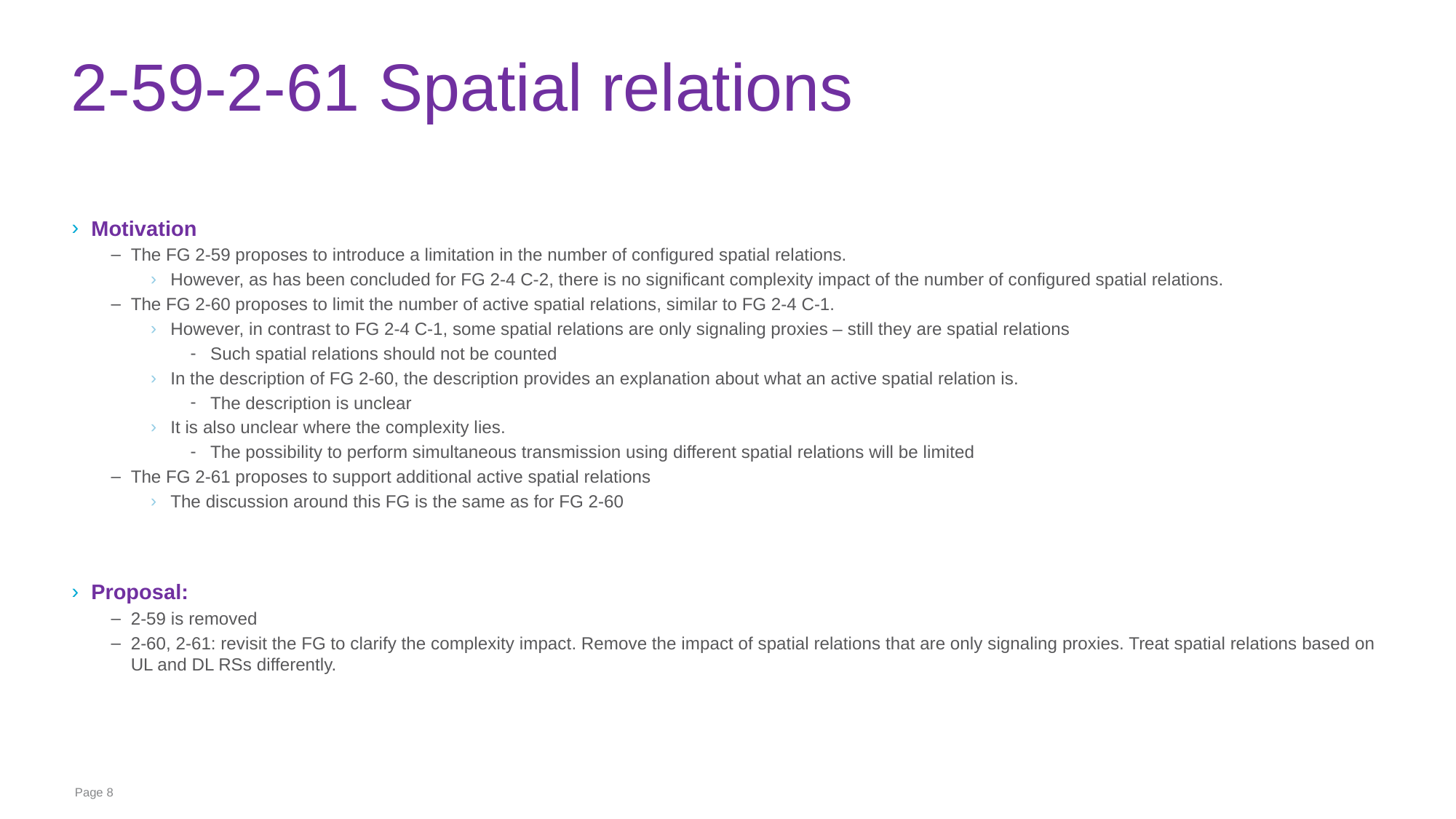

# 2-59-2-61 Spatial relations
Motivation
The FG 2-59 proposes to introduce a limitation in the number of configured spatial relations.
However, as has been concluded for FG 2-4 C-2, there is no significant complexity impact of the number of configured spatial relations.
The FG 2-60 proposes to limit the number of active spatial relations, similar to FG 2-4 C-1.
However, in contrast to FG 2-4 C-1, some spatial relations are only signaling proxies – still they are spatial relations
Such spatial relations should not be counted
In the description of FG 2-60, the description provides an explanation about what an active spatial relation is.
The description is unclear
It is also unclear where the complexity lies.
The possibility to perform simultaneous transmission using different spatial relations will be limited
The FG 2-61 proposes to support additional active spatial relations
The discussion around this FG is the same as for FG 2-60

Proposal:
2-59 is removed
2-60, 2-61: revisit the FG to clarify the complexity impact. Remove the impact of spatial relations that are only signaling proxies. Treat spatial relations based on UL and DL RSs differently.